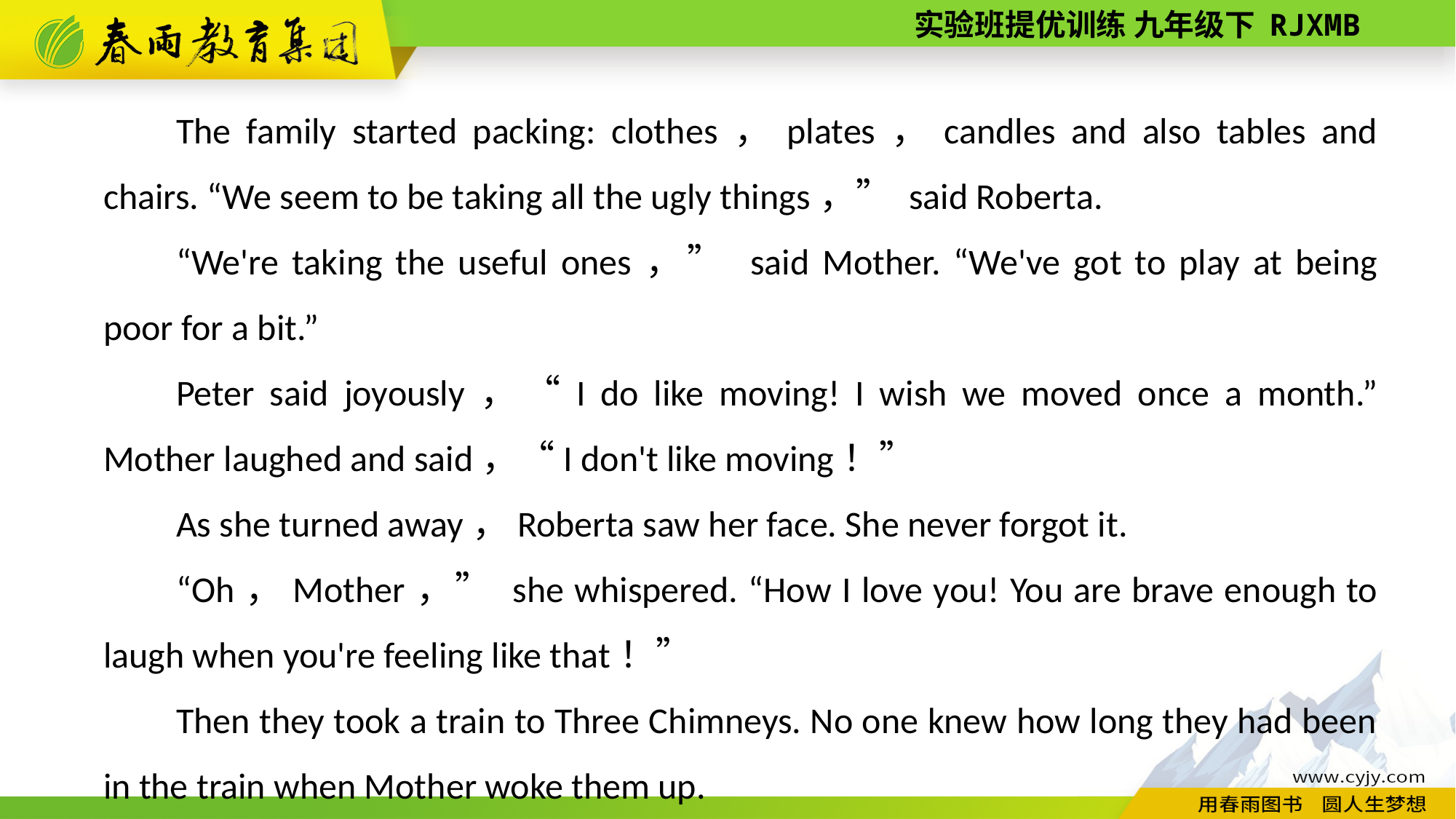

The family started packing: clothes，plates，candles and also tables and chairs. “We seem to be taking all the ugly things，” said Roberta.
“We're taking the useful ones，” said Mother. “We've got to play at being poor for a bit.”
Peter said joyously，“I do like moving! I wish we moved once a month.” Mother laughed and said，“I don't like moving！”
As she turned away，Roberta saw her face. She never forgot it.
“Oh，Mother，” she whispered. “How I love you! You are brave enough to laugh when you're feeling like that！”
Then they took a train to Three Chimneys. No one knew how long they had been in the train when Mother woke them up.